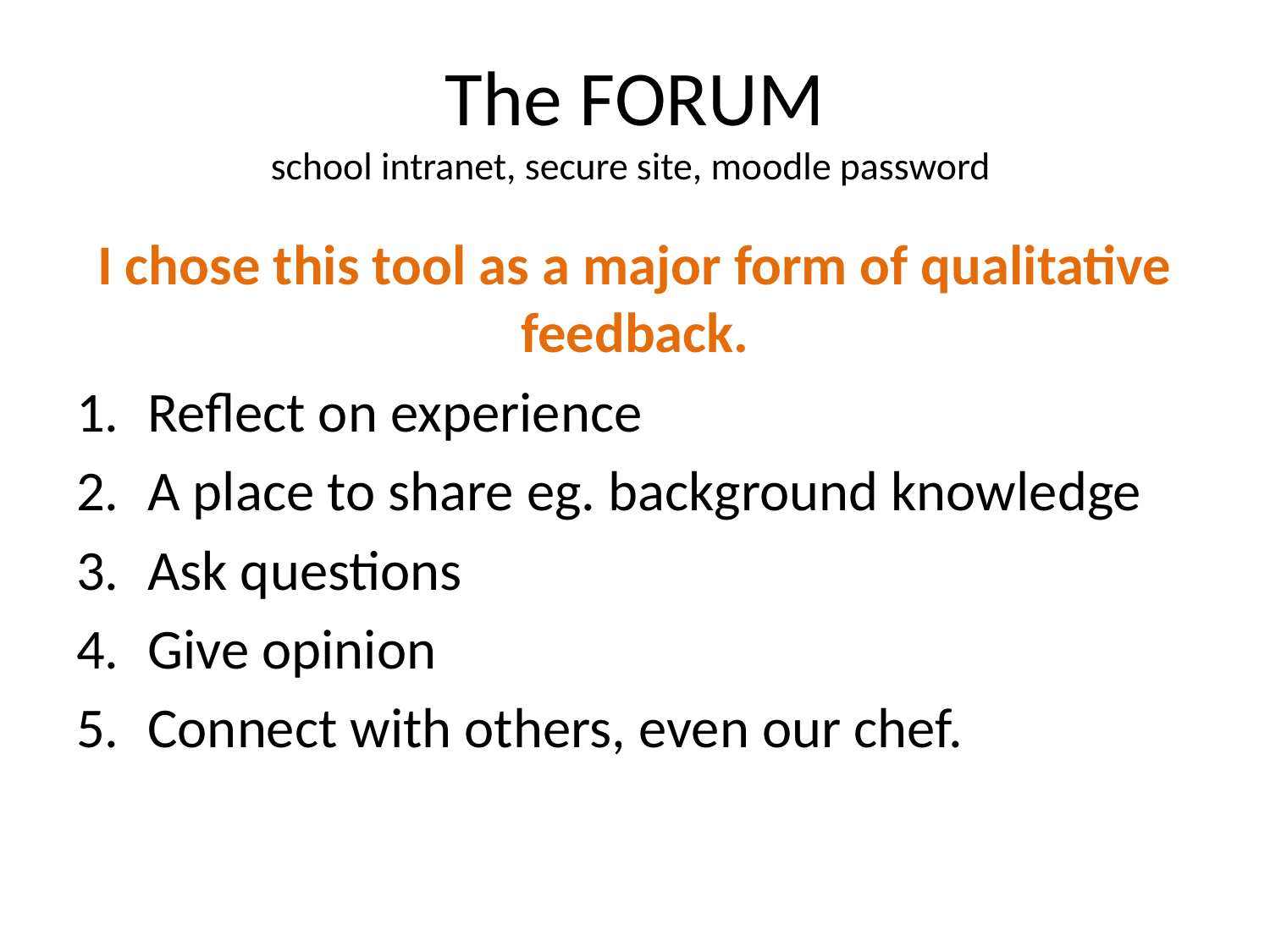

# The FORUM school intranet, secure site, moodle password
I chose this tool as a major form of qualitative feedback.
Reflect on experience
A place to share eg. background knowledge
Ask questions
Give opinion
Connect with others, even our chef.